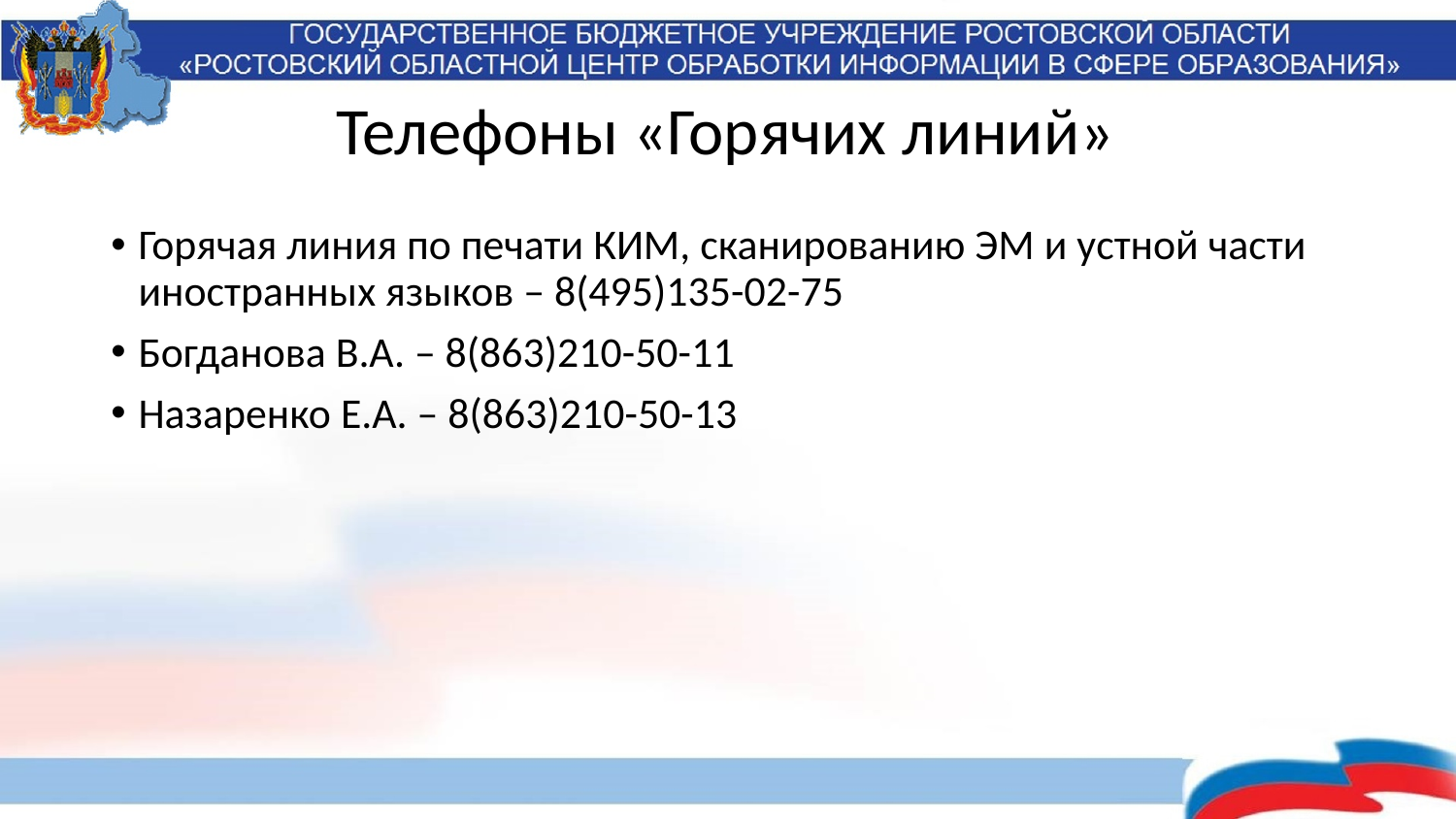

# Телефоны «Горячих линий»
Горячая линия по печати КИМ, сканированию ЭМ и устной части иностранных языков – 8(495)135-02-75
Богданова В.А. – 8(863)210-50-11
Назаренко Е.А. – 8(863)210-50-13